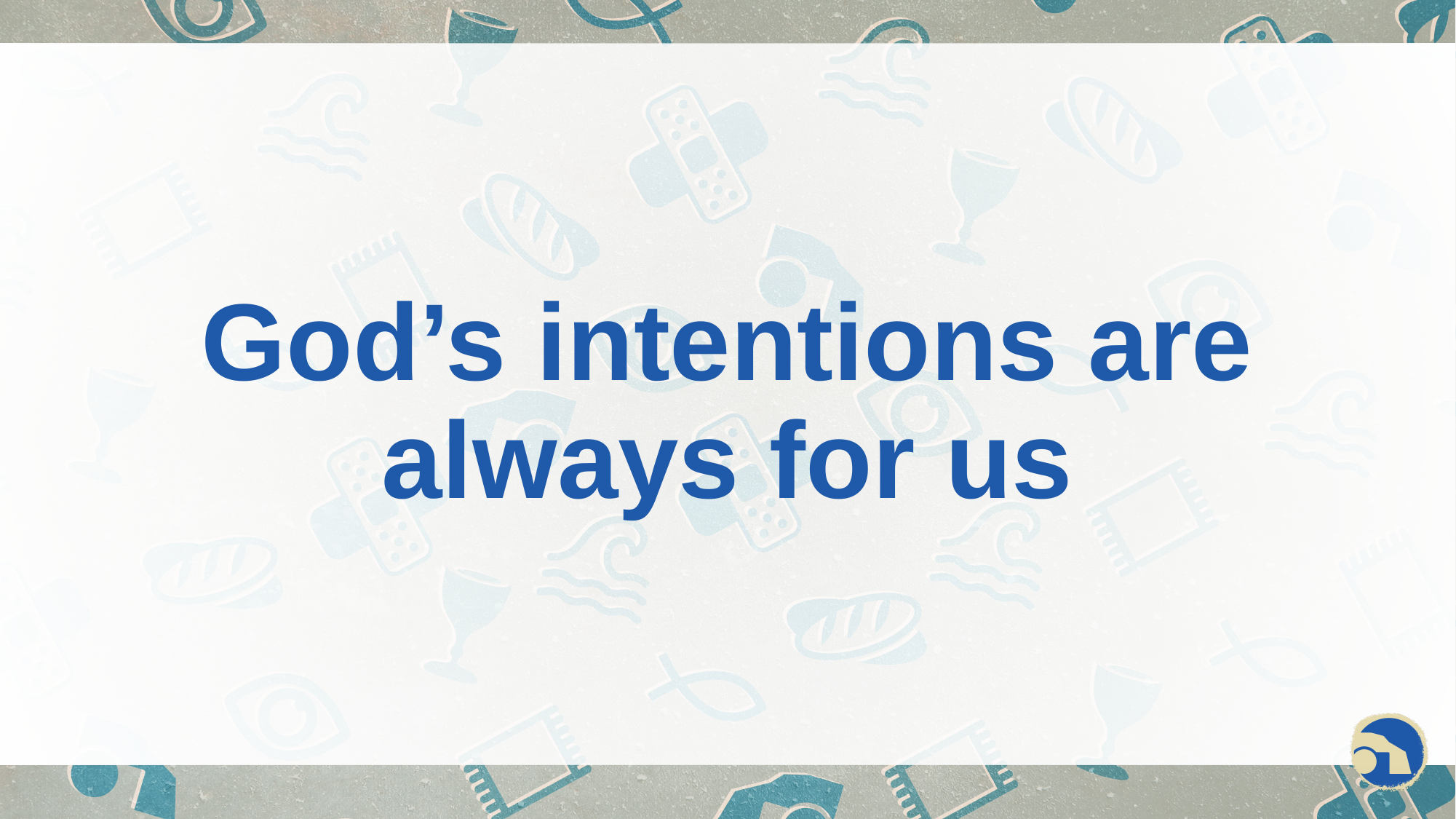

# God’s intentions are always for us